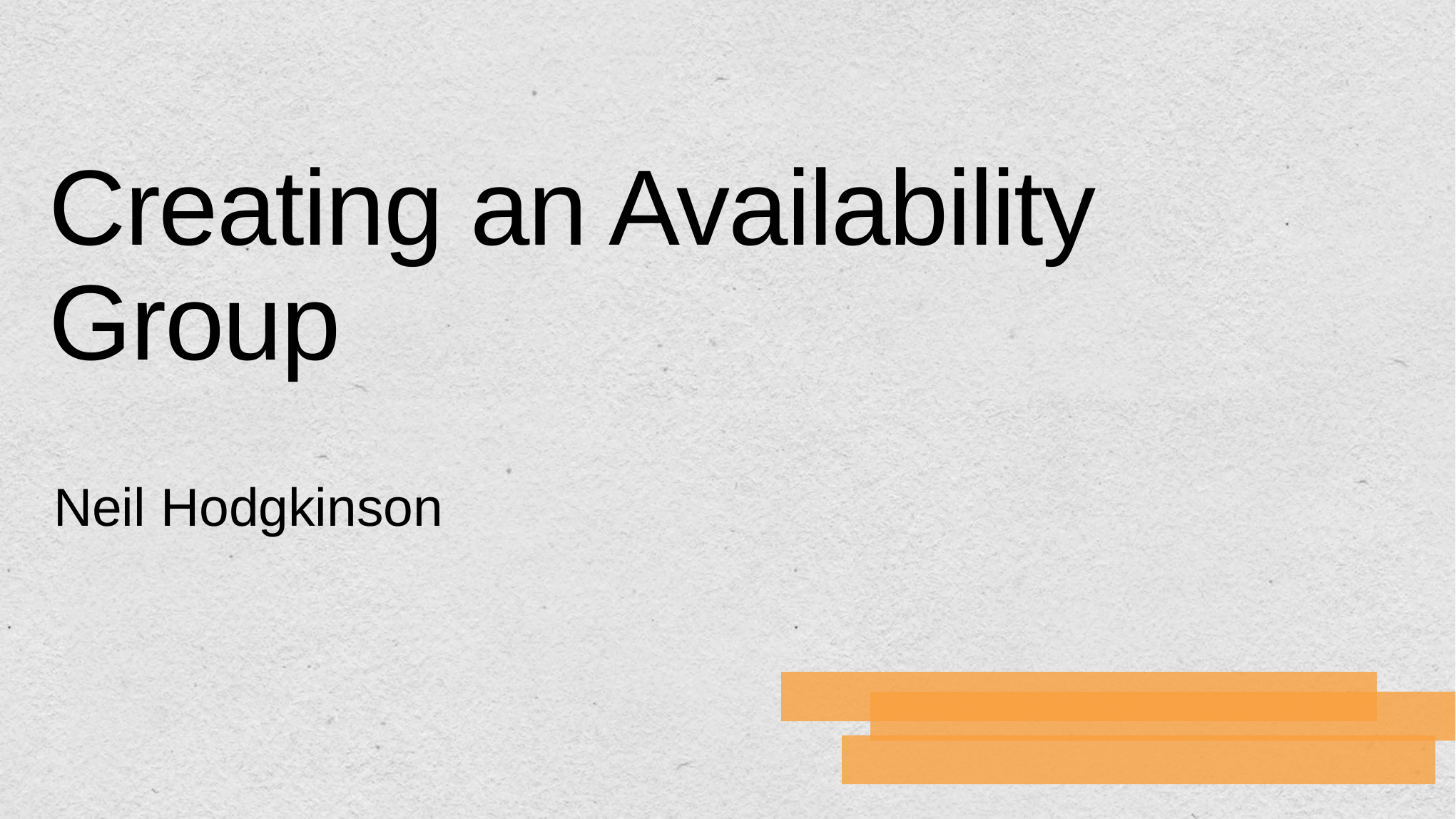

# Creating an Availability Group
Neil Hodgkinson